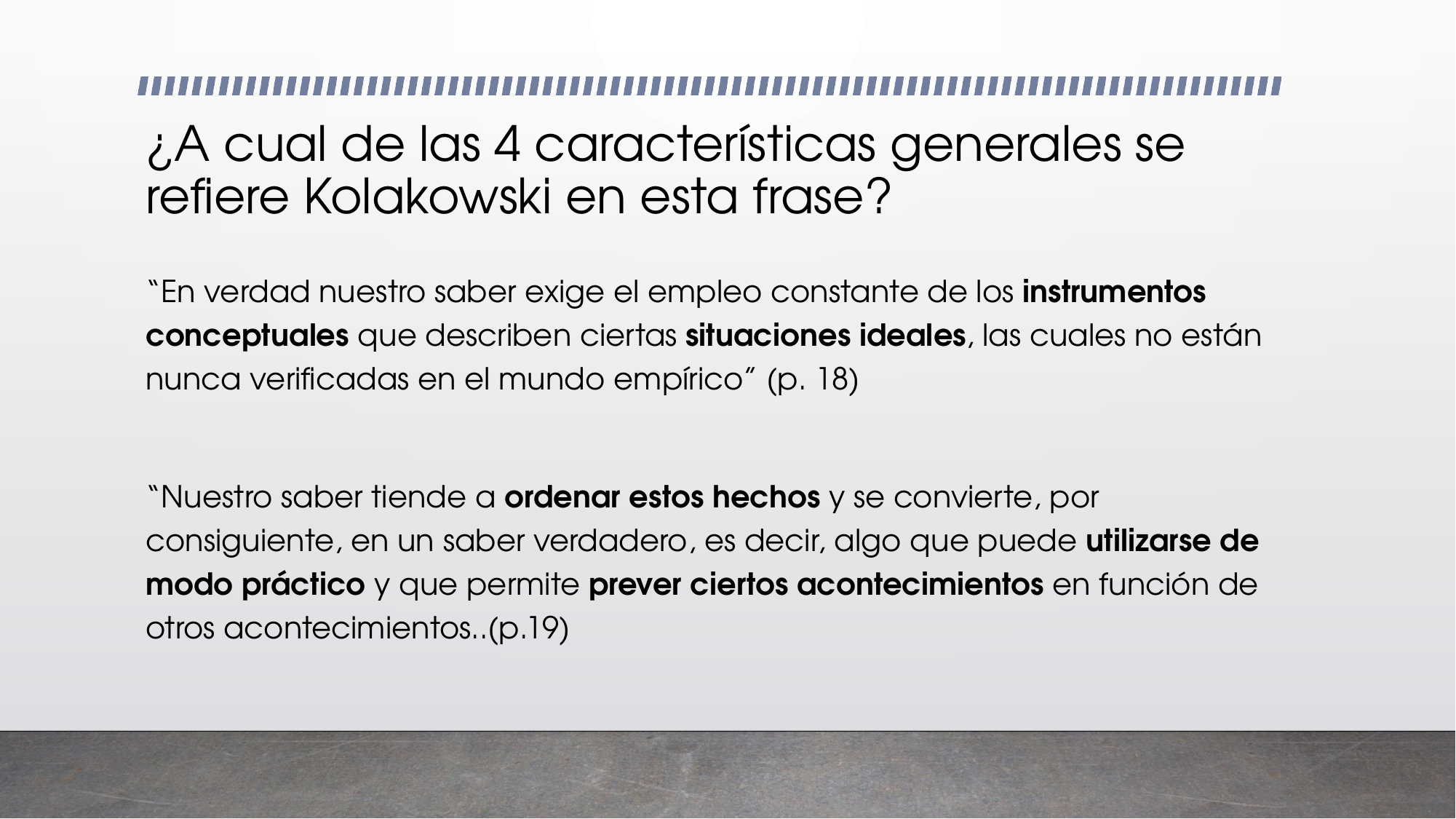

# ¿A cual de las 4 características generales se refiere Kolakowski en esta frase?
“En verdad nuestro saber exige el empleo constante de los instrumentos conceptuales que describen ciertas situaciones ideales, las cuales no están nunca verificadas en el mundo empírico” (p. 18)

“Nuestro saber tiende a ordenar estos hechos y se convierte, por consiguiente, en un saber verdadero, es decir, algo que puede utilizarse de modo práctico y que permite prever ciertos acontecimientos en función de otros acontecimientos..(p.19)